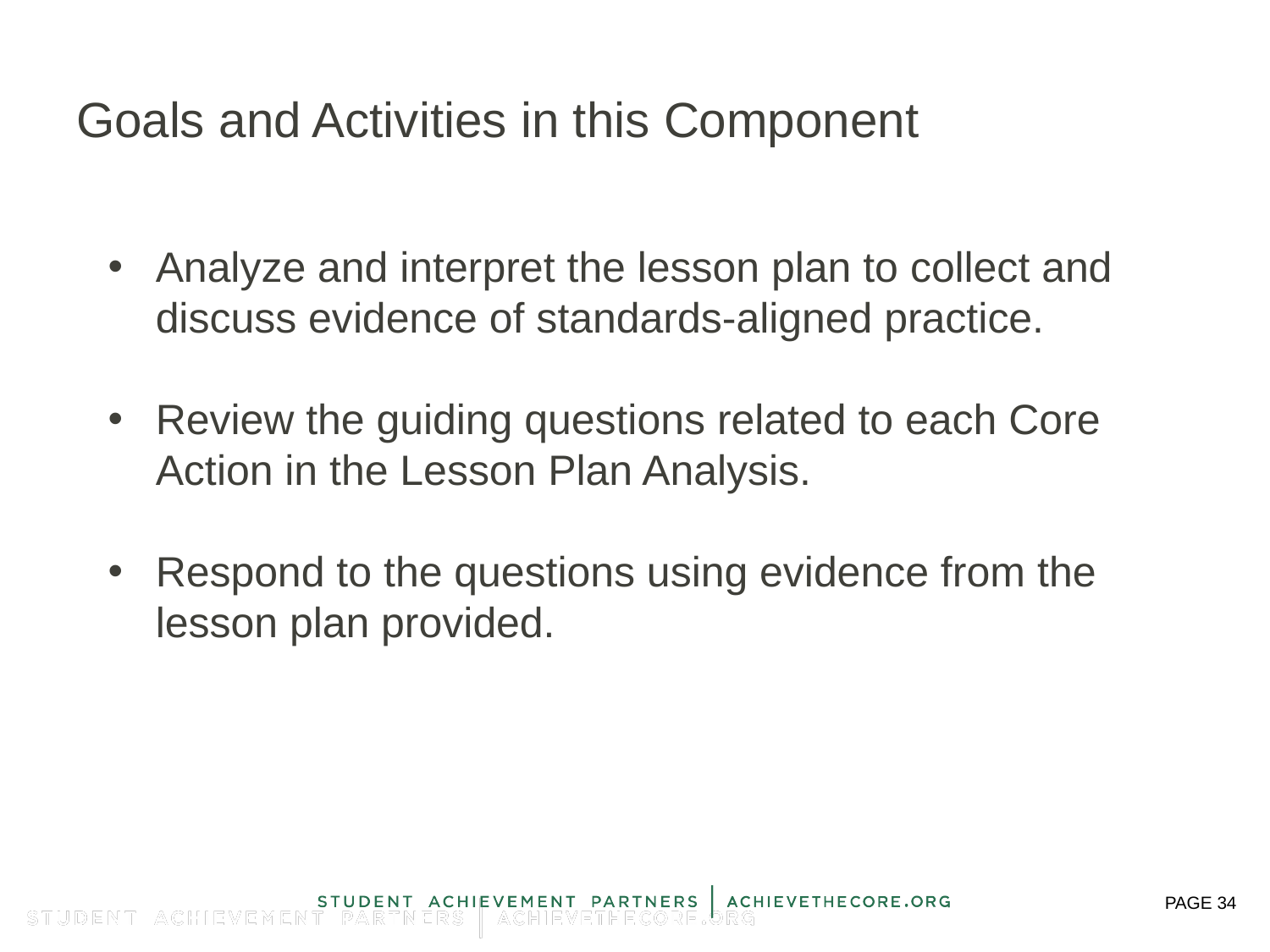

# Goals and Activities in this Component
Analyze and interpret the lesson plan to collect and discuss evidence of standards-aligned practice.

Review the guiding questions related to each Core Action in the Lesson Plan Analysis.

Respond to the questions using evidence from the lesson plan provided.